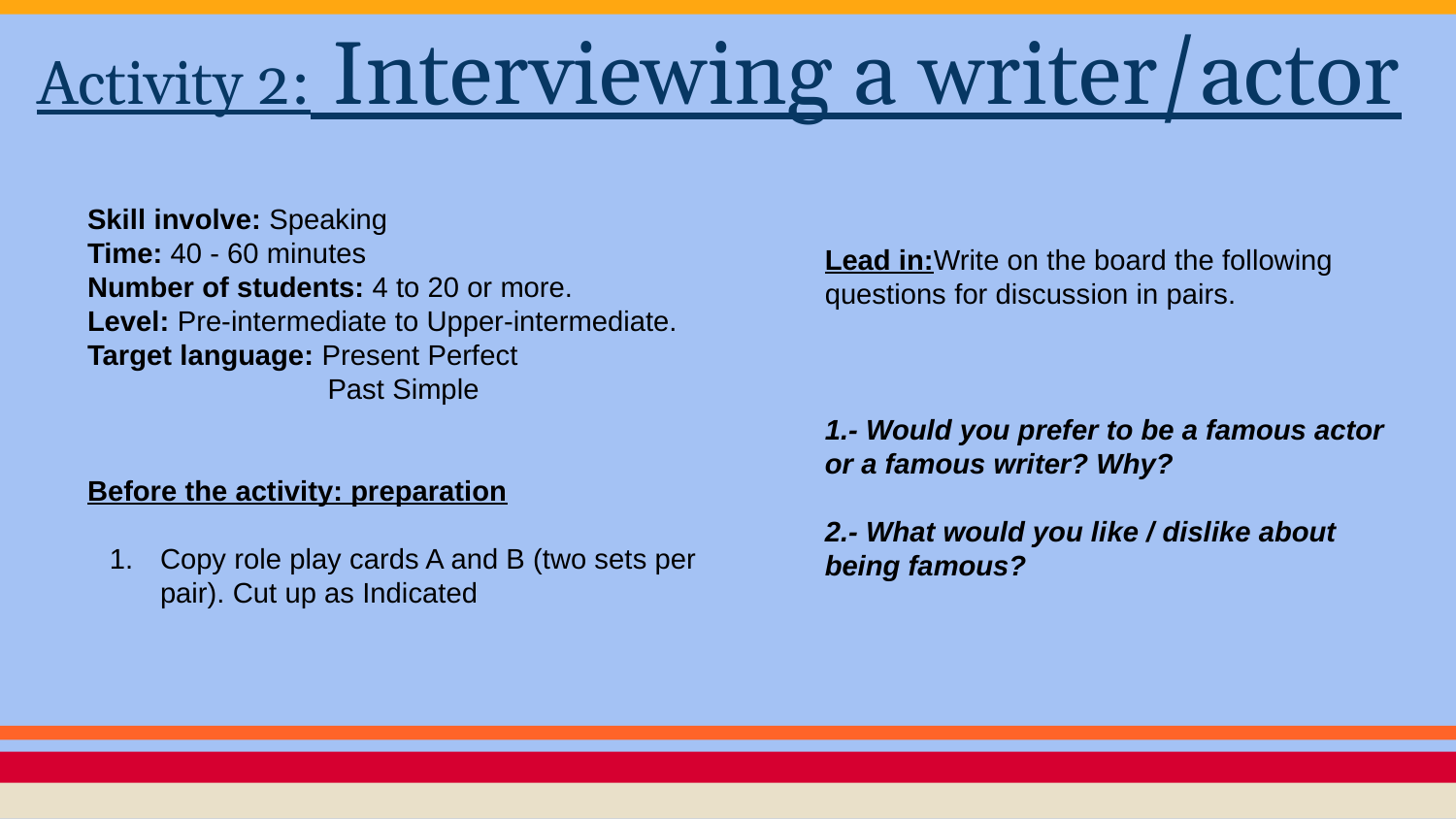

# Activity 2: Interviewing a writer/actor

Skill involve: Speaking
Time: 40 - 60 minutes
Number of students: 4 to 20 or more.
Level: Pre-intermediate to Upper-intermediate.
Target language: Present Perfect
                              Past Simple

Before the activity: preparation

Copy role play cards A and B (two sets per pair). Cut up as Indicated

Lead in:Write on the board the following questions for discussion in pairs.

1.- Would you prefer to be a famous actor or a famous writer? Why?

2.- What would you like / dislike about being famous?